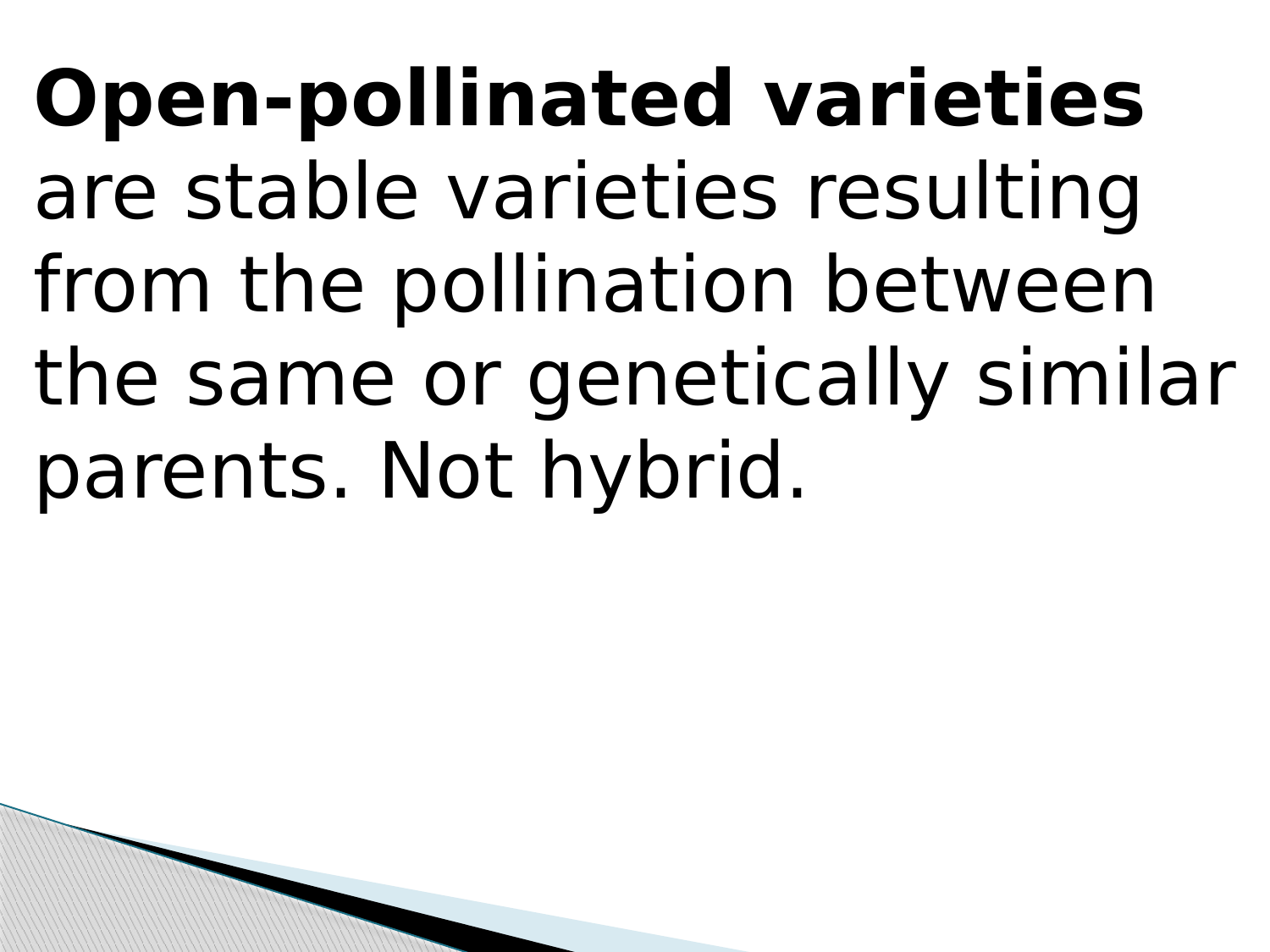

Open-pollinated varieties are stable varieties resulting from the pollination between the same or genetically similar parents. Not hybrid.